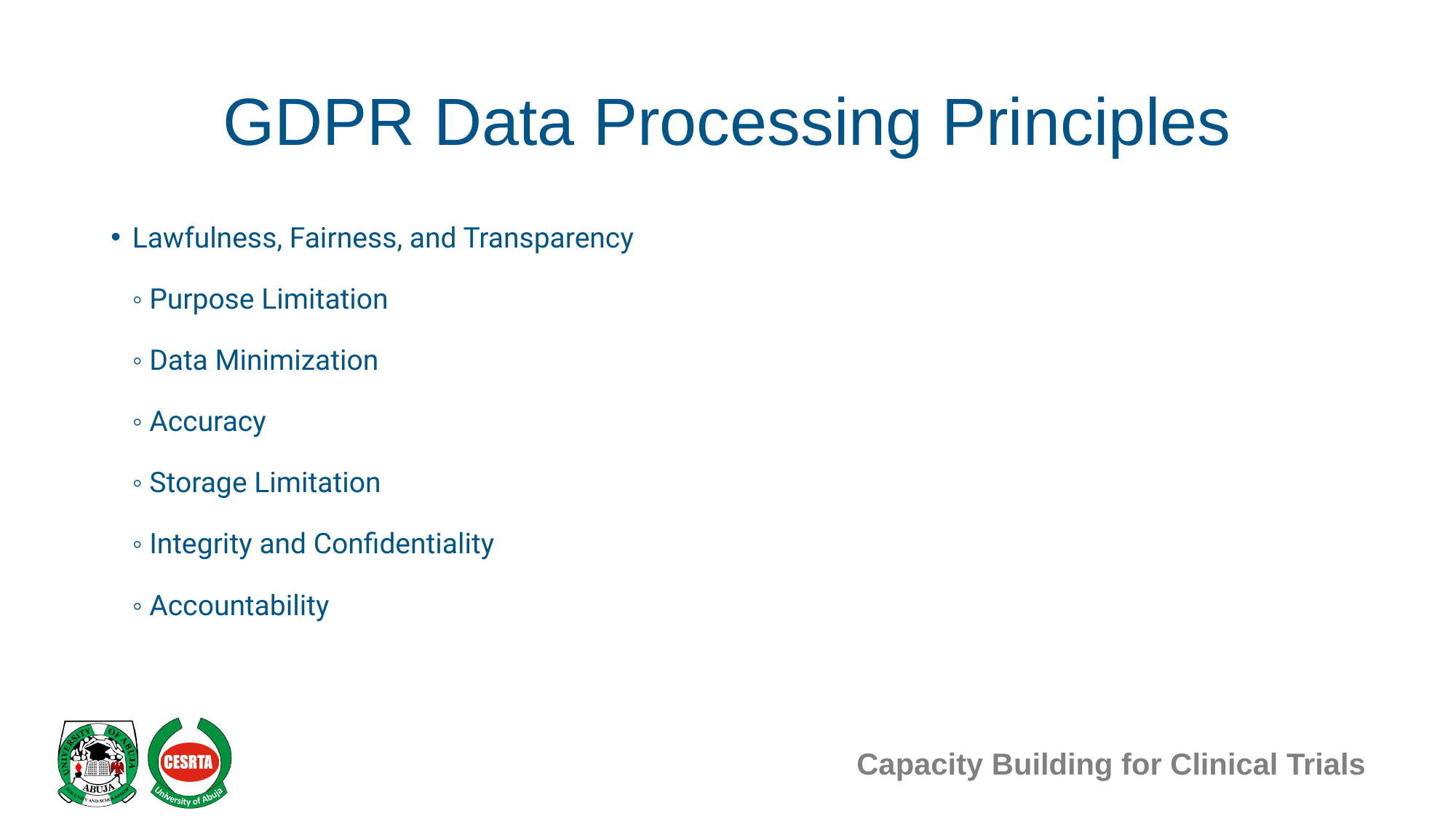

# GDPR Data Processing Principles
Lawfulness, Fairness, and Transparency
◦ Purpose Limitation
◦ Data Minimization
◦ Accuracy
◦ Storage Limitation
◦ Integrity and Confidentiality
◦ Accountability